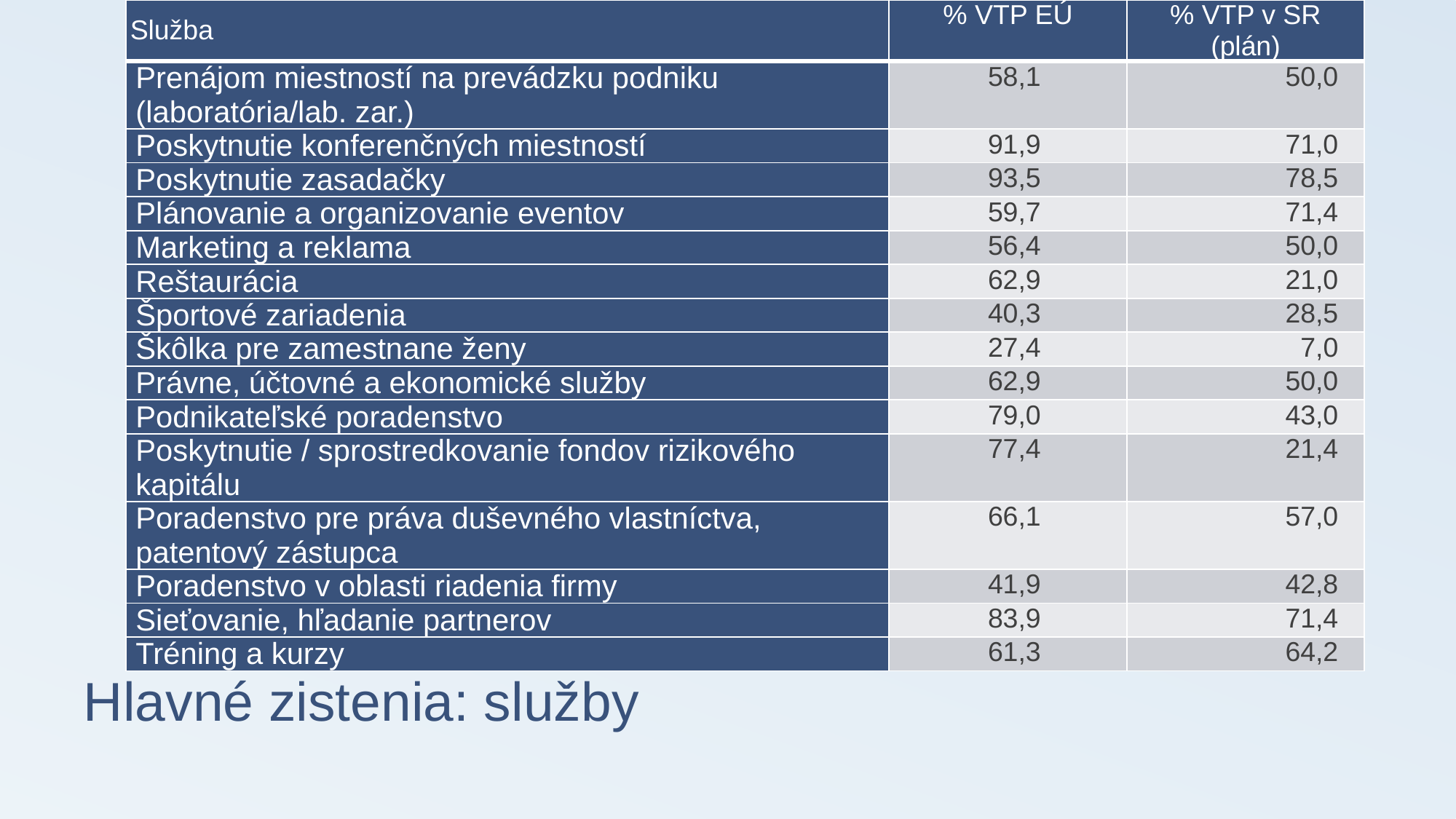

| Služba | % VTP EÚ | % VTP v SR (plán) |
| --- | --- | --- |
| Prenájom miestností na prevádzku podniku (laboratória/lab. zar.) | 58,1 | 50,0 |
| Poskytnutie konferenčných miestností | 91,9 | 71,0 |
| Poskytnutie zasadačky | 93,5 | 78,5 |
| Plánovanie a organizovanie eventov | 59,7 | 71,4 |
| Marketing a reklama | 56,4 | 50,0 |
| Reštaurácia | 62,9 | 21,0 |
| Športové zariadenia | 40,3 | 28,5 |
| Škôlka pre zamestnane ženy | 27,4 | 7,0 |
| Právne, účtovné a ekonomické služby | 62,9 | 50,0 |
| Podnikateľské poradenstvo | 79,0 | 43,0 |
| Poskytnutie / sprostredkovanie fondov rizikového kapitálu | 77,4 | 21,4 |
| Poradenstvo pre práva duševného vlastníctva, patentový zástupca | 66,1 | 57,0 |
| Poradenstvo v oblasti riadenia firmy | 41,9 | 42,8 |
| Sieťovanie, hľadanie partnerov | 83,9 | 71,4 |
| Tréning a kurzy | 61,3 | 64,2 |
# Hlavné zistenia: služby